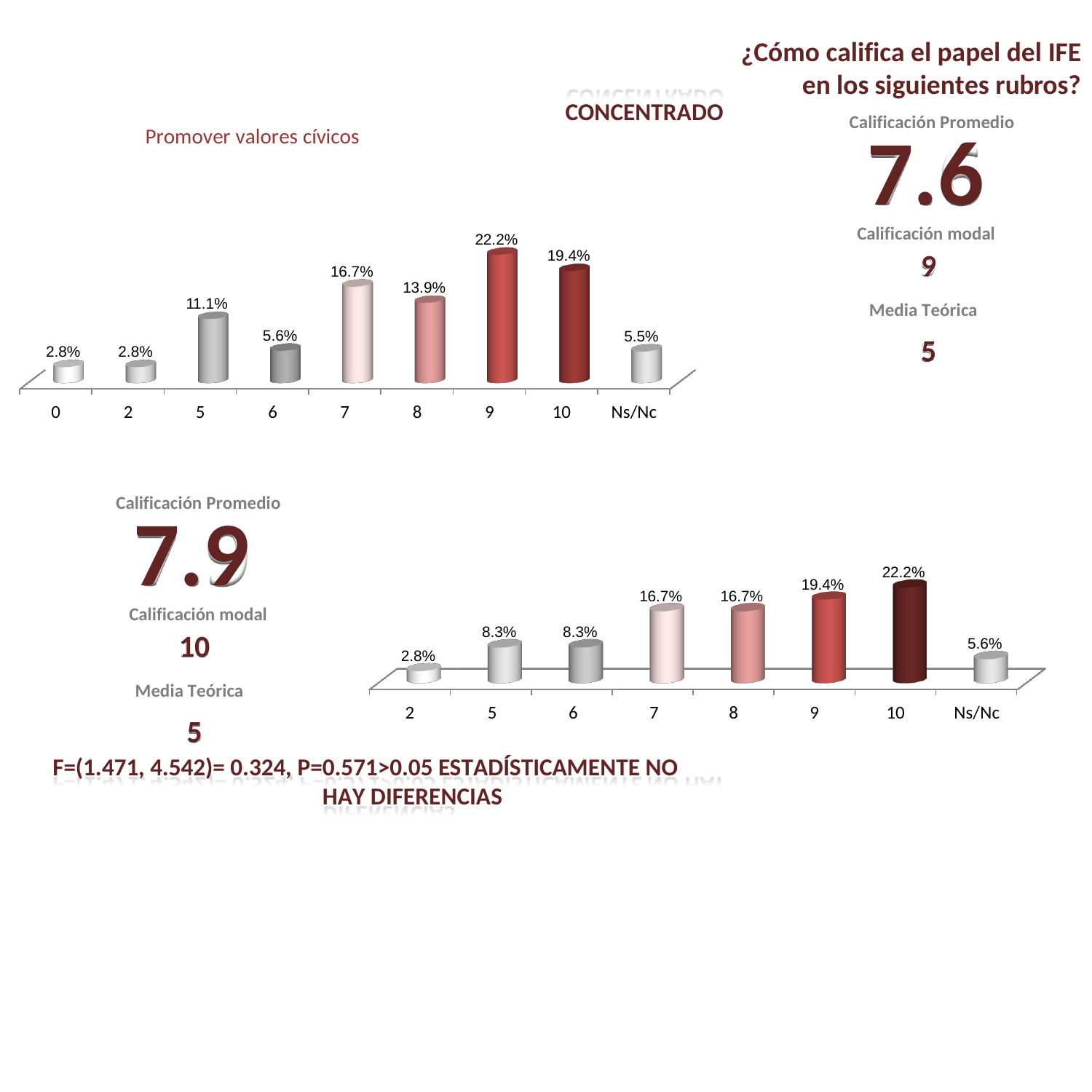

¿Cómo califica el papel del IFE
en los siguientes rubros?
CONCENTRADO
Promover valores cívicos

Calificación Promedio
7.6
Calificación modal
9

Media Teórica

5

22.2%

19.4%
16.7%
13.9%
11.1%

5.6%
5.5%
2.8%
2.8%

0
2
5
6
7
8
9
10
Ns/Nc

Calificación Promedio
7.9
Calificación modal

22.2%
19.4%
16.7%
16.7%

8.3%
8.3%
10

Media Teórica

5
5.6%
2.8%

2	5	6	7
8
9
10
Ns/Nc

F=(1.471, 4.542)= 0.324, P=0.571>0.05 ESTADÍSTICAMENTE NO HAY DIFERENCIAS